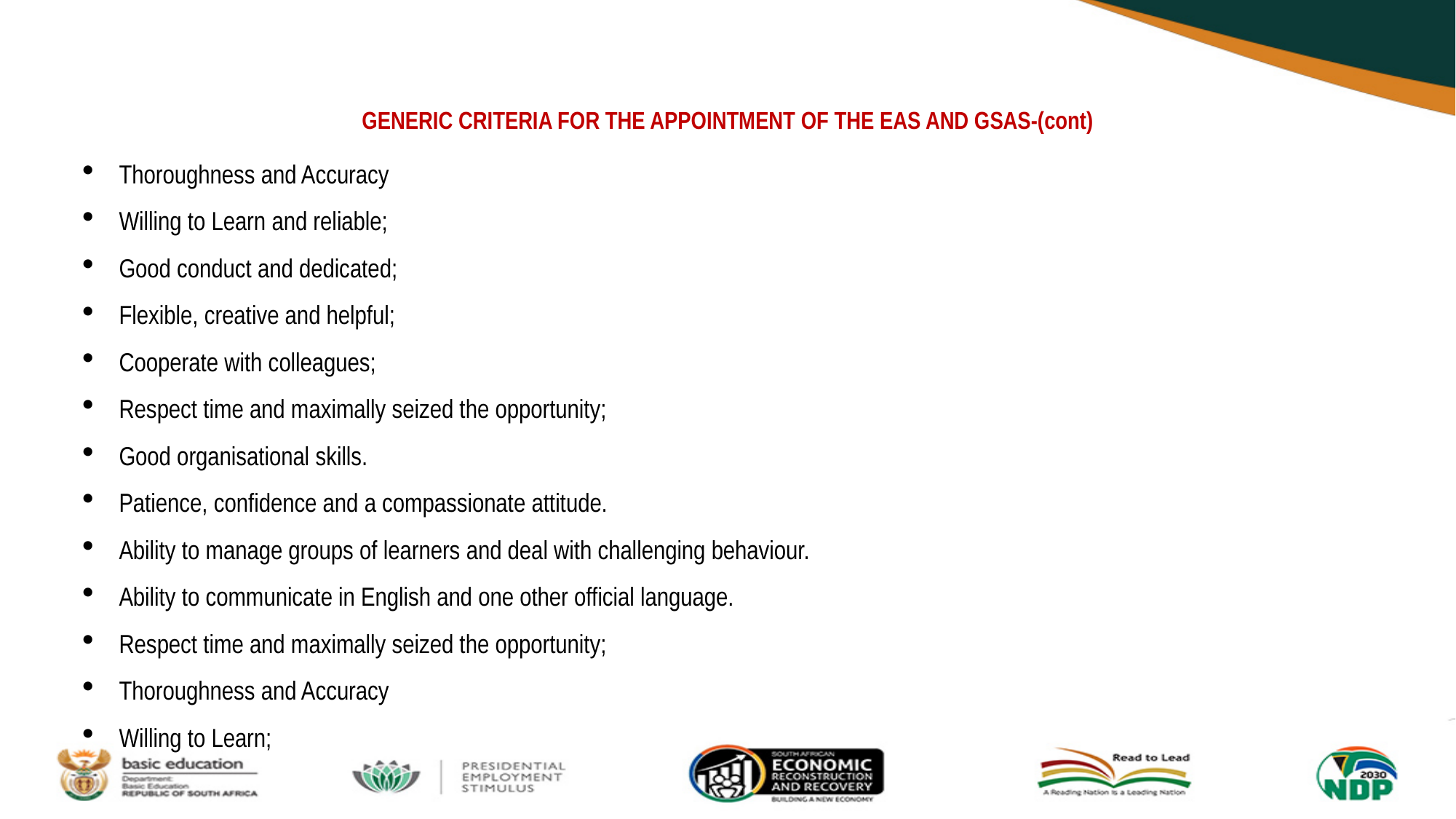

# GENERIC CRITERIA FOR THE APPOINTMENT OF THE EAS AND GSAS-(cont)
Thoroughness and Accuracy
Willing to Learn and reliable;
Good conduct and dedicated;
Flexible, creative and helpful;
Cooperate with colleagues;
Respect time and maximally seized the opportunity;
Good organisational skills.
Patience, confidence and a compassionate attitude.
Ability to manage groups of learners and deal with challenging behaviour.
Ability to communicate in English and one other official language.
Respect time and maximally seized the opportunity;
Thoroughness and Accuracy
Willing to Learn;